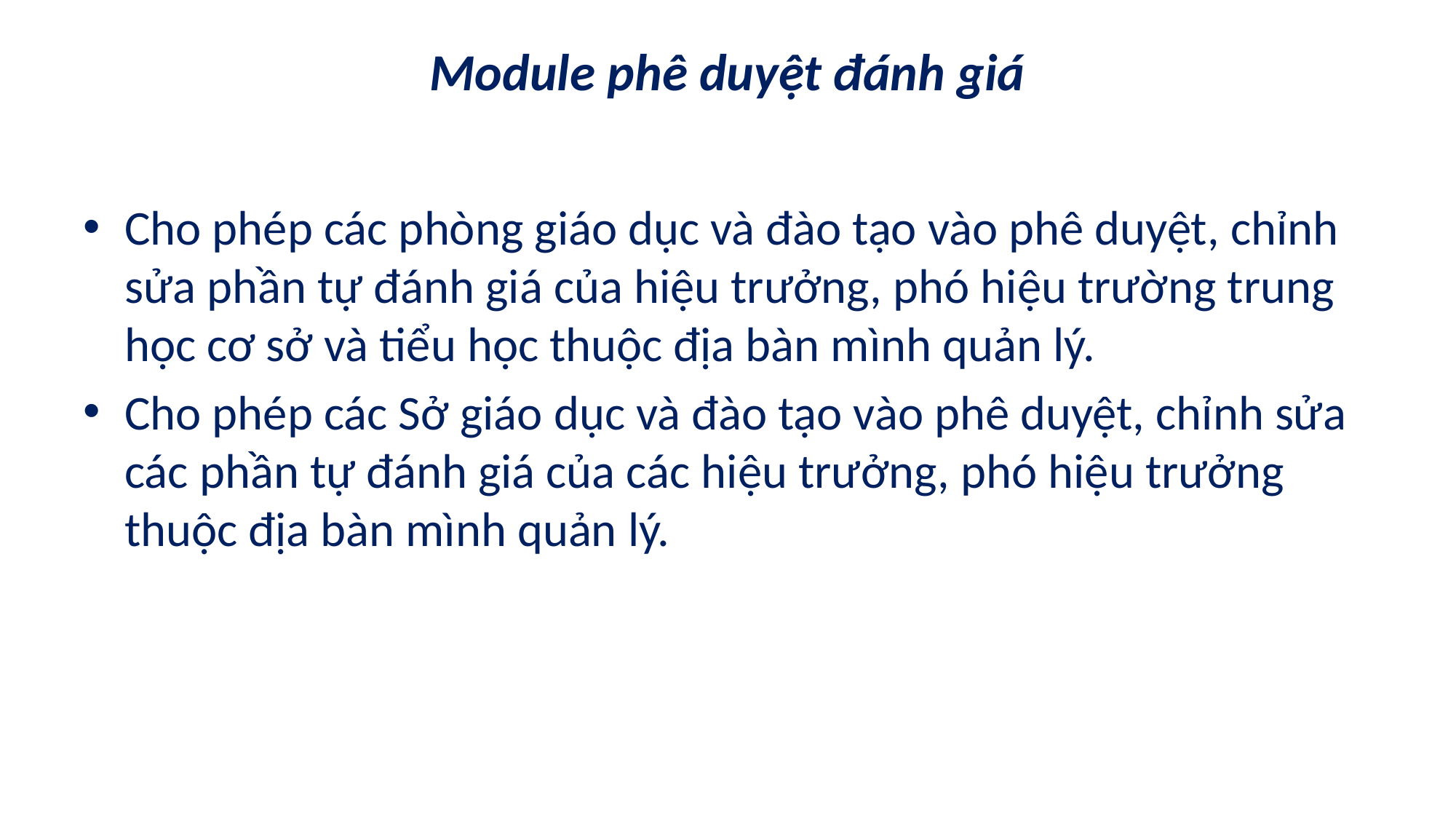

# Module phê duyệt đánh giá
Cho phép các phòng giáo dục và đào tạo vào phê duyệt, chỉnh sửa phần tự đánh giá của hiệu trưởng, phó hiệu trường trung học cơ sở và tiểu học thuộc địa bàn mình quản lý.
Cho phép các Sở giáo dục và đào tạo vào phê duyệt, chỉnh sửa các phần tự đánh giá của các hiệu trưởng, phó hiệu trưởng thuộc địa bàn mình quản lý.